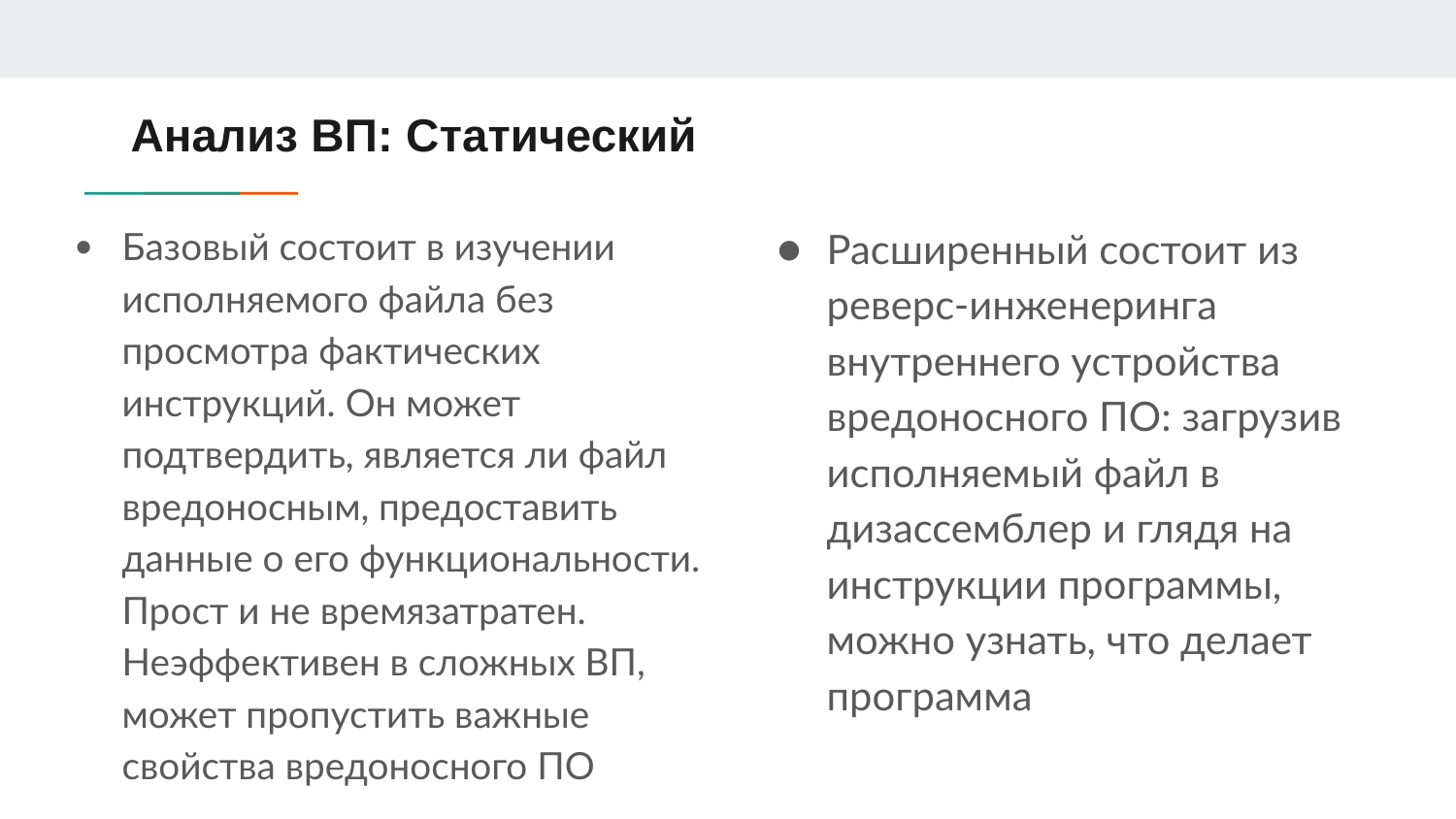

# Анализ ВП: Статический
Базовый состоит в изучении исполняемого файла без просмотра фактических инструкций. Он может подтвердить, является ли файл вредоносным, предоставить данные о его функциональности. Прост и не времязатратен. Неэффективен в сложных ВП, может пропустить важные свойства вредоносного ПО
Расширенный состоит из реверс-инженеринга внутреннего устройства вредоносного ПО: загрузив исполняемый файл в дизассемблер и глядя на инструкции программы, можно узнать, что делает программа